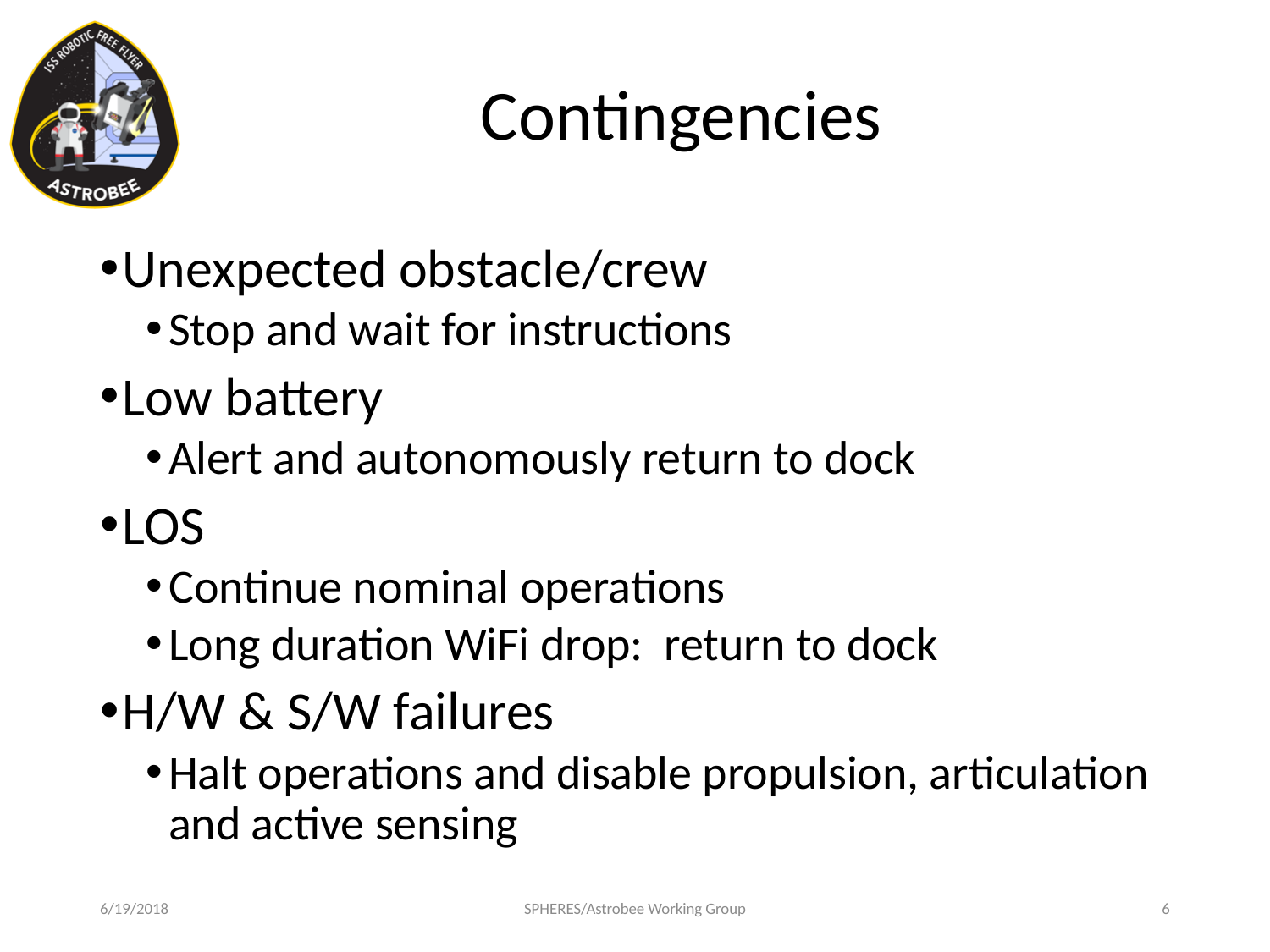

# Contingencies
Unexpected obstacle/crew
Stop and wait for instructions
Low battery
Alert and autonomously return to dock
LOS
Continue nominal operations
Long duration WiFi drop:  return to dock
H/W & S/W failures
Halt operations and disable propulsion, articulation and active sensing
6/19/2018
SPHERES/Astrobee Working Group
6